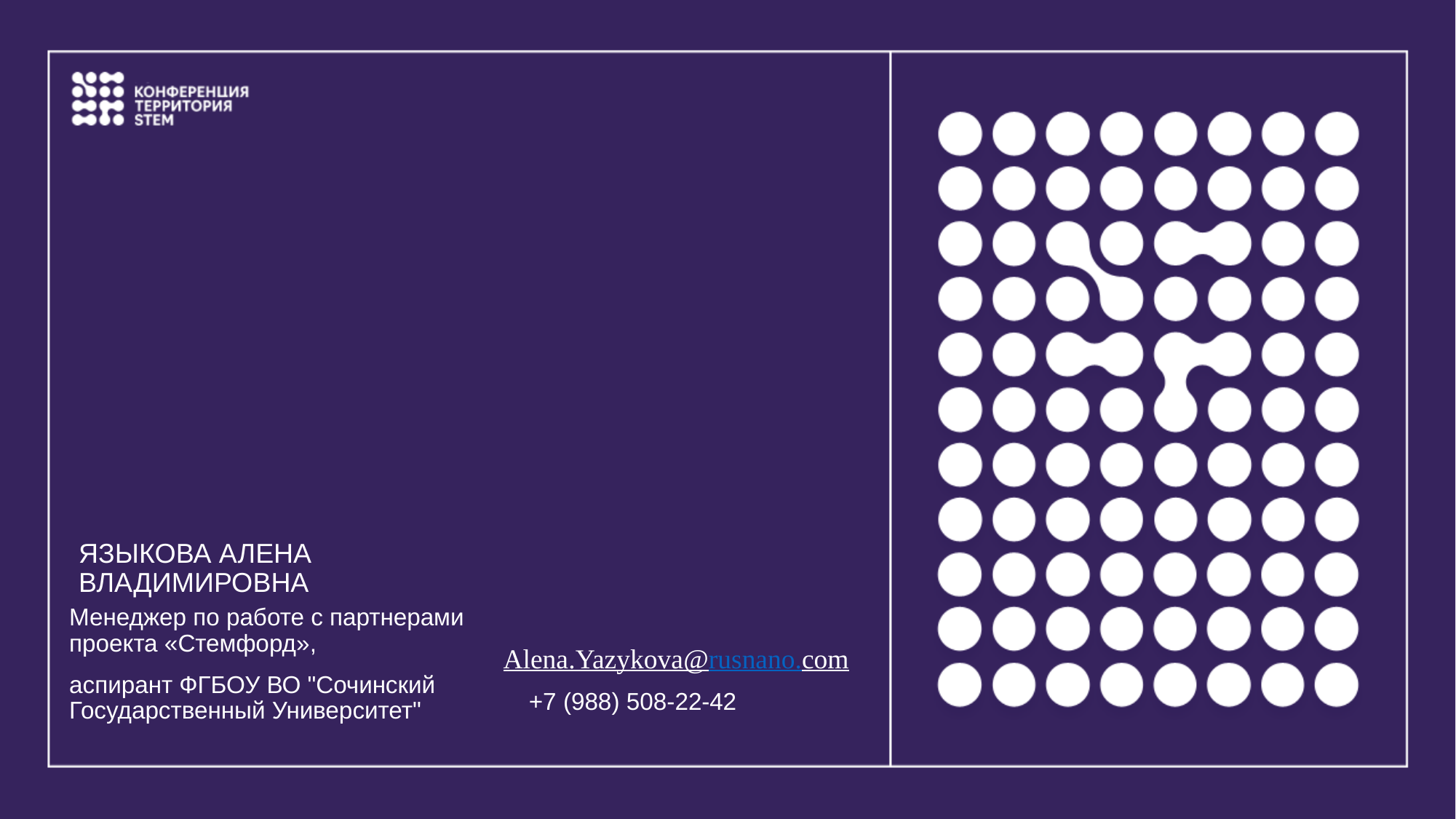

#
Языкова Алена Владимировна
Менеджер по работе с партнерами проекта «Стемфорд»,
аспирант ФГБОУ ВО "Сочинский Государственный Университет"
Alena.Yazykova@rusnano.com
+7 (988) 508-22-42